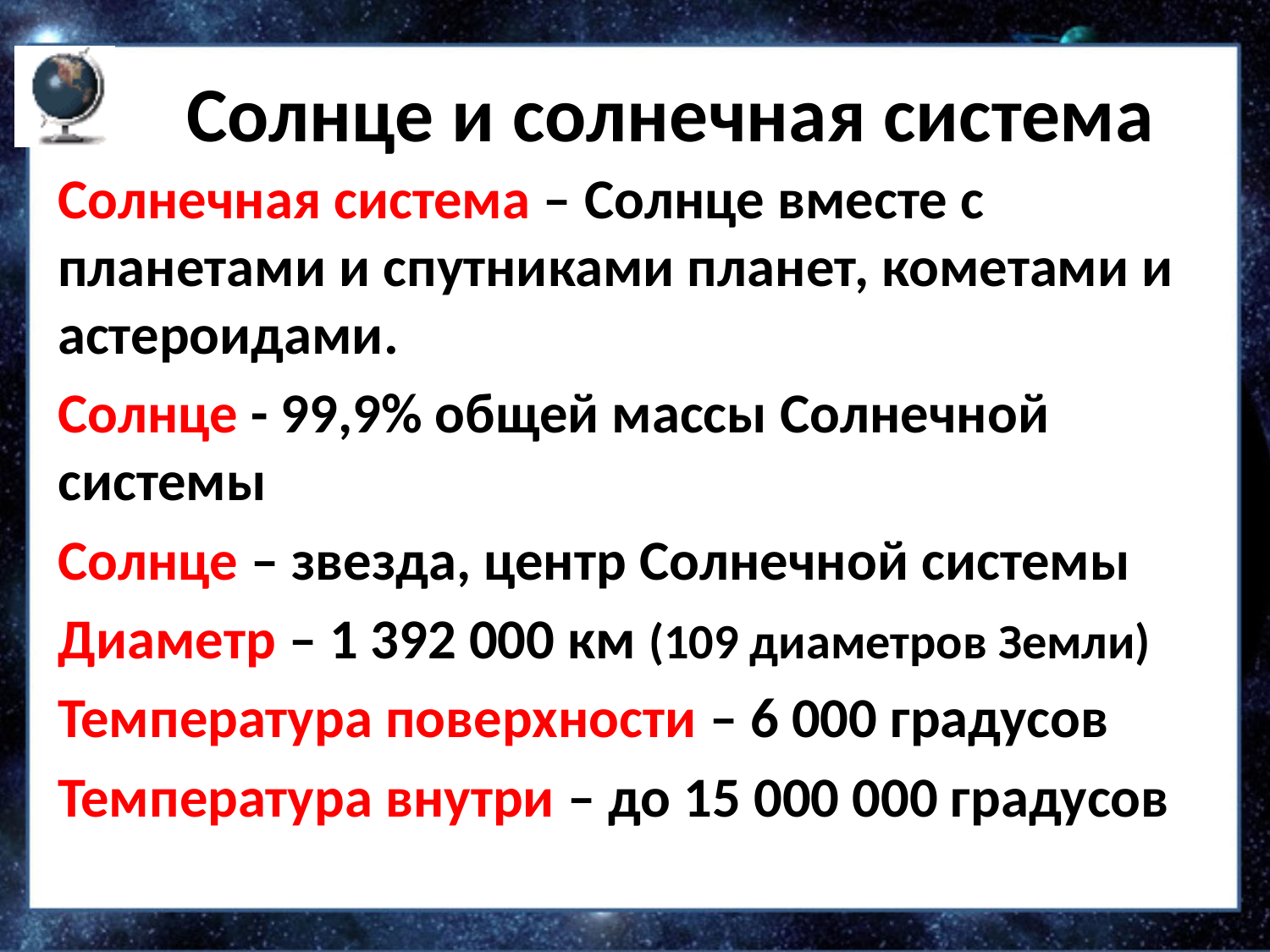

# Солнце и солнечная система
Солнечная система – Солнце вместе с планетами и спутниками планет, кометами и астероидами.
Солнце - 99,9% общей массы Солнечной системы
Солнце – звезда, центр Солнечной системы
Диаметр – 1 392 000 км (109 диаметров Земли)
Температура поверхности – 6 000 градусов
Температура внутри – до 15 000 000 градусов